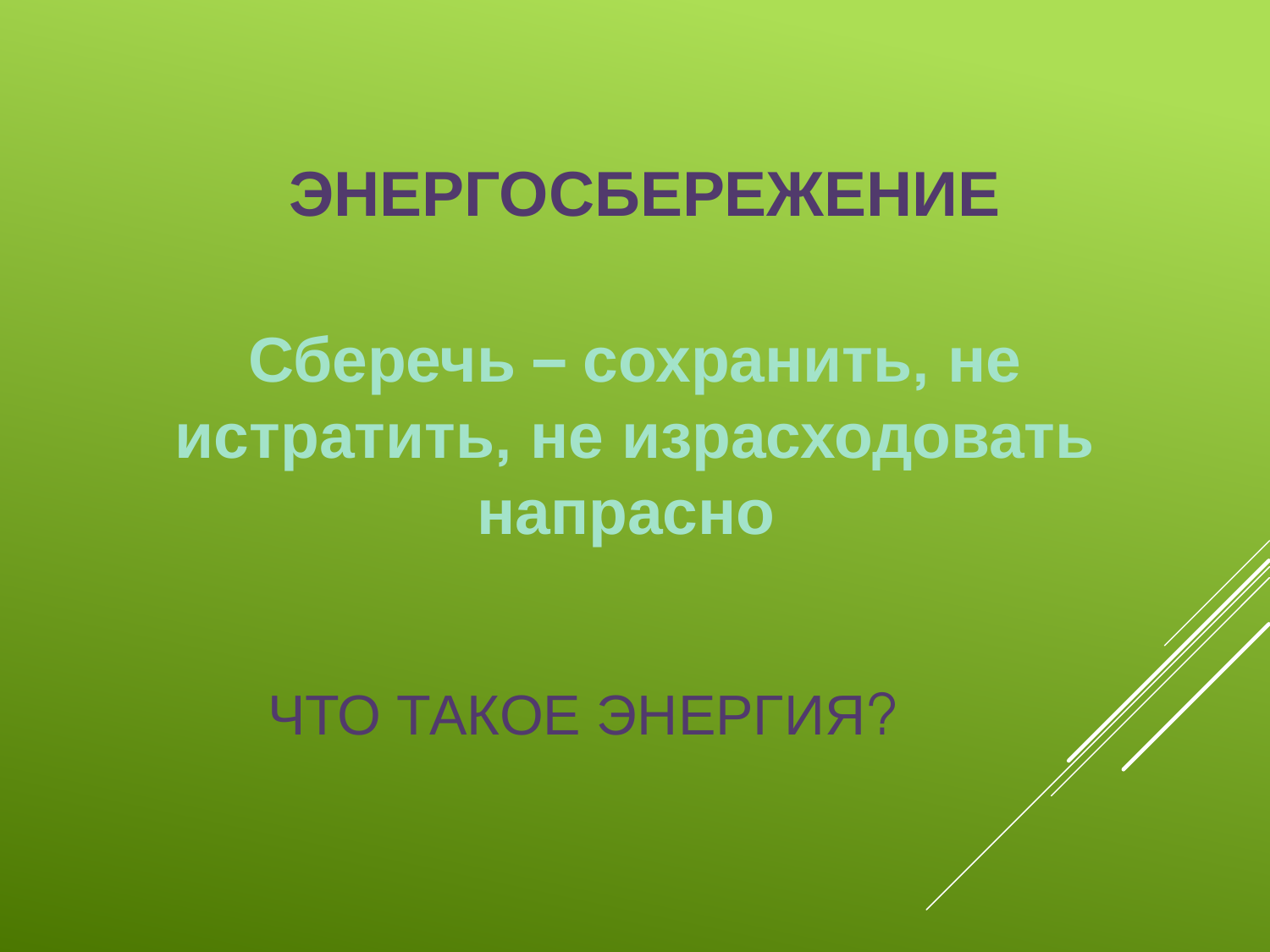

Энергосбережение

Сберечь – сохранить, не истратить, не израсходовать напрасно
# Что такое энергия?